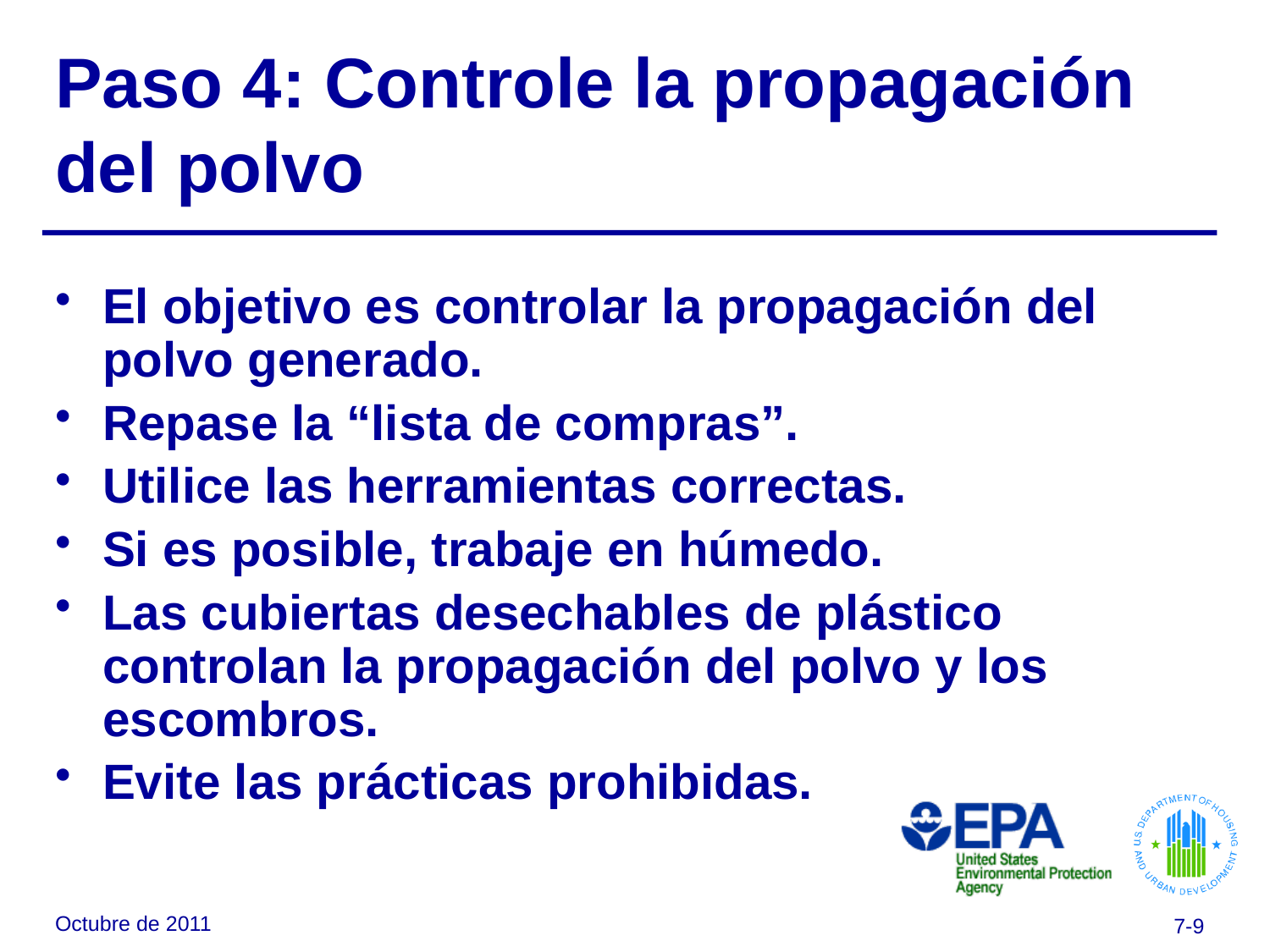

# Paso 4: Controle la propagación del polvo
El objetivo es controlar la propagación del polvo generado.
Repase la “lista de compras”.
Utilice las herramientas correctas.
Si es posible, trabaje en húmedo.
Las cubiertas desechables de plástico controlan la propagación del polvo y los escombros.
Evite las prácticas prohibidas.
Octubre de 2011
7-9